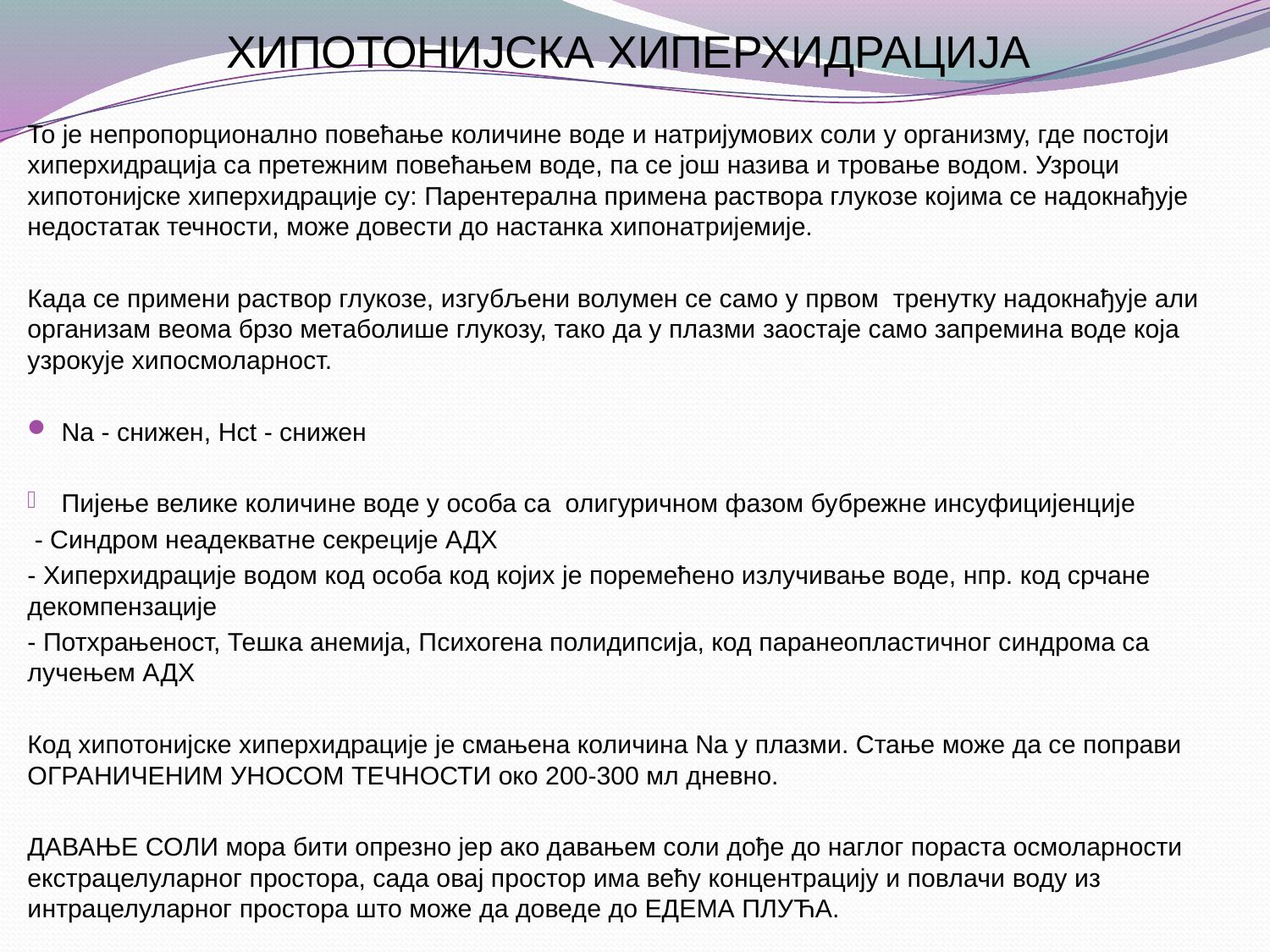

ХИПОТОНИЈСКА ХИПЕРХИДРАЦИЈА

То је непропорционално повећање количине воде и натријумових соли у организму, где постоји хиперхидрација са претежним повећањем воде, па се још назива и тровање водом. Узроци хипотонијске хиперхидрације су: Парентерална примена раствора глукозе којима се надокнађује недостатак течности, може довести до настанка хипонатријемије.

Када се примени раствор глукозе, изгубљени волумен се само у првом  тренутку надокнађује али организам веома брзо метаболише глукозу, тако да у плазми заостаје само запремина воде која узрокује хипосмоларност.

Nа - снижен, Hct - снижен

Пијење велике количине воде у особа са  олигуричном фазом бубрежне инсуфицијенције
 - Синдром неадекватне секреције АДХ
- Хиперхидрације водом код особа код којих је поремећено излучивање воде, нпр. код срчане декомпензације
- Потхрањеност, Тешка анемија, Психогена полидипсија, код паранеопластичног синдрома са лучењем АДХ

Код хипотонијске хиперхидрације је смањена количина Nа у плазми. Стање може да се поправи ОГРАНИЧЕНИМ УНОСОМ ТЕЧНОСТИ око 200-300 мл дневно.

ДАВАЊЕ СОЛИ мора бити опрезно јер ако давањем соли дође до наглог пораста осмоларности екстрацелуларног простора, сада овај простор има већу концентрацију и повлачи воду из интрацелуларног простора што може да доведе до ЕДЕМА ПЛУЋА.